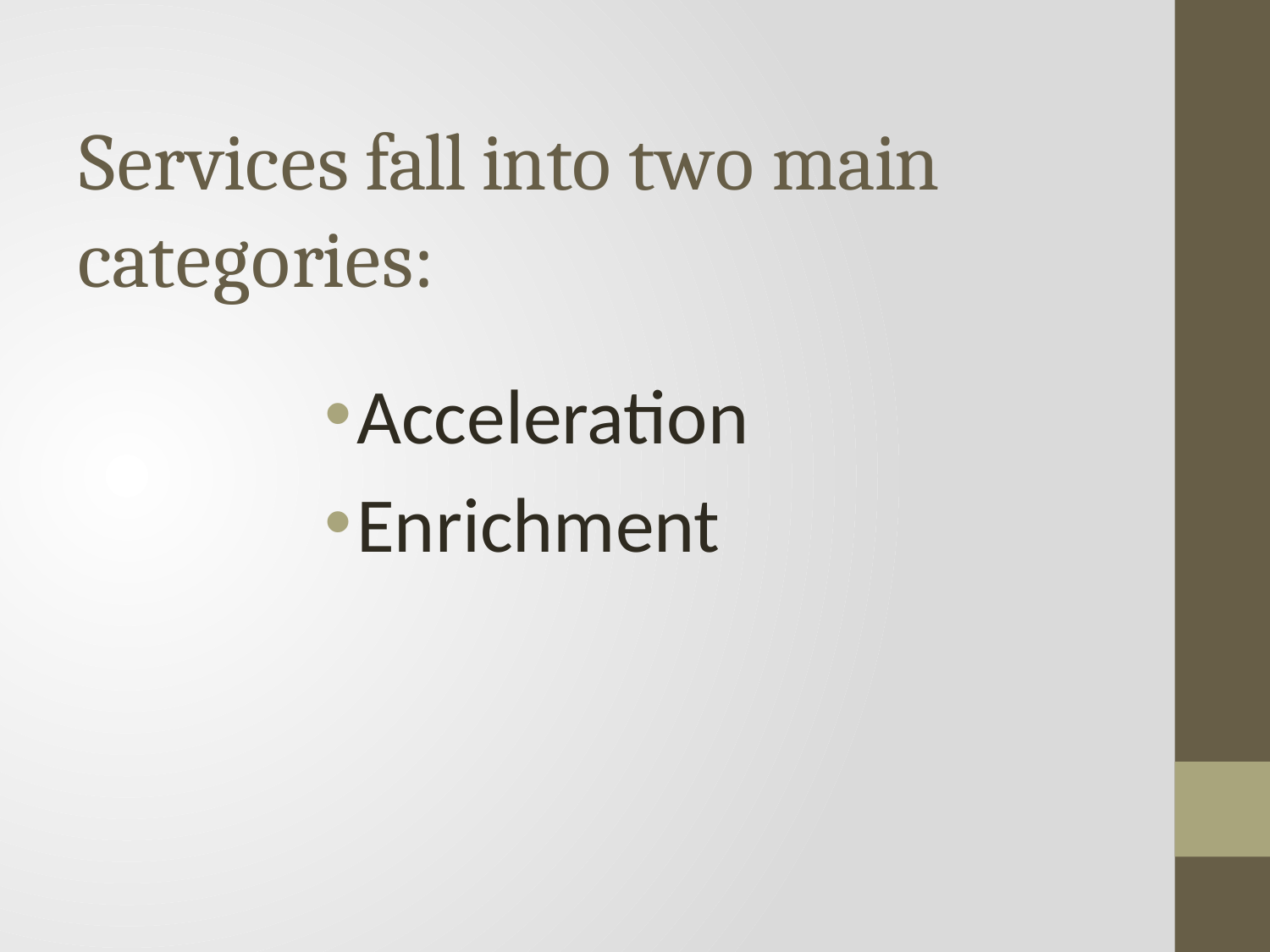

# Services fall into two main categories:
Acceleration
Enrichment